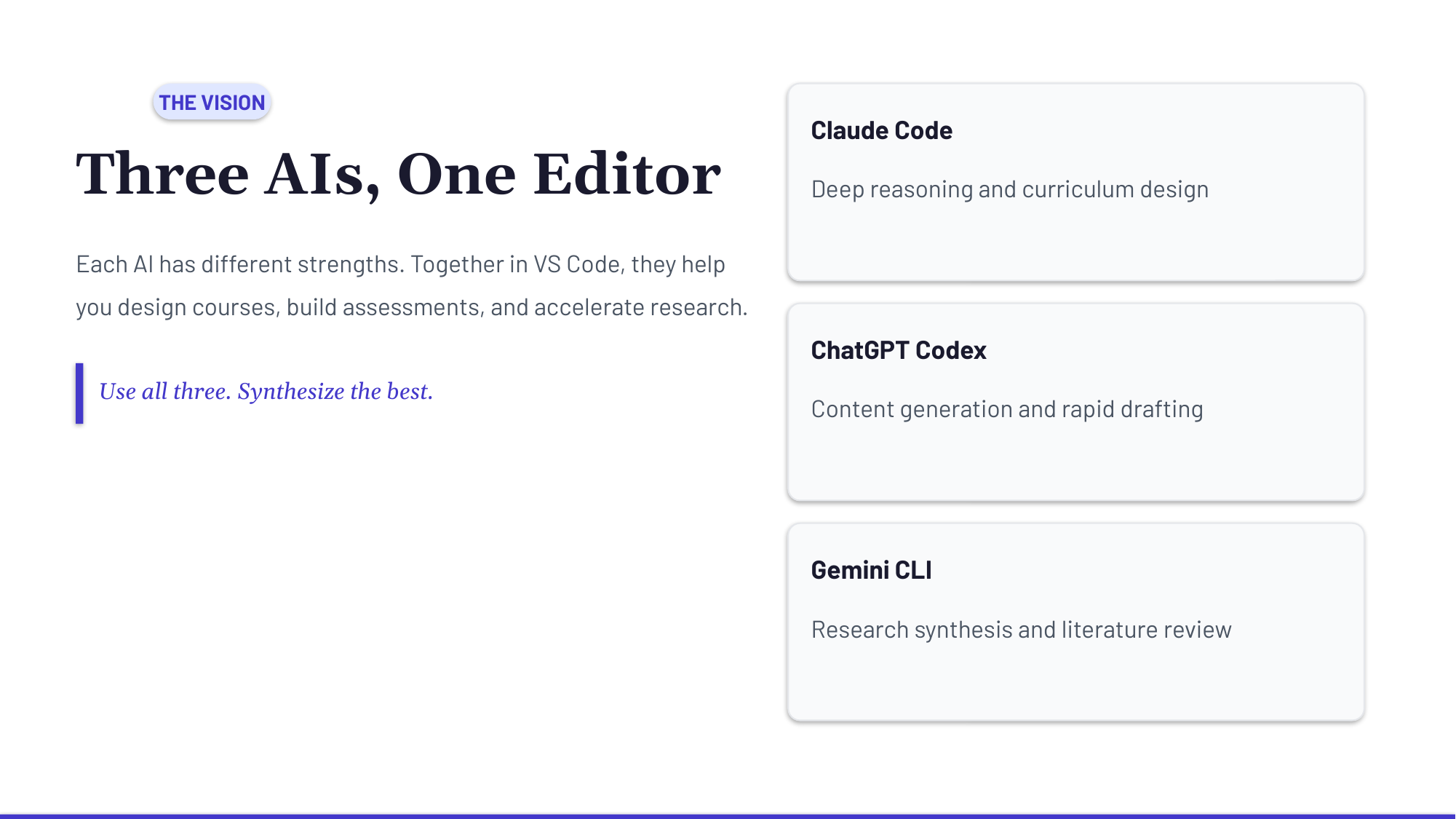

THE VISION

Claude Code
Three AIs, One Editor
Deep reasoning and curriculum design
Each AI has different strengths. Together in VS Code, they help you design courses, build assessments, and accelerate research.

ChatGPT Codex

Use all three. Synthesize the best.
Content generation and rapid drafting

Gemini CLI
Research synthesis and literature review